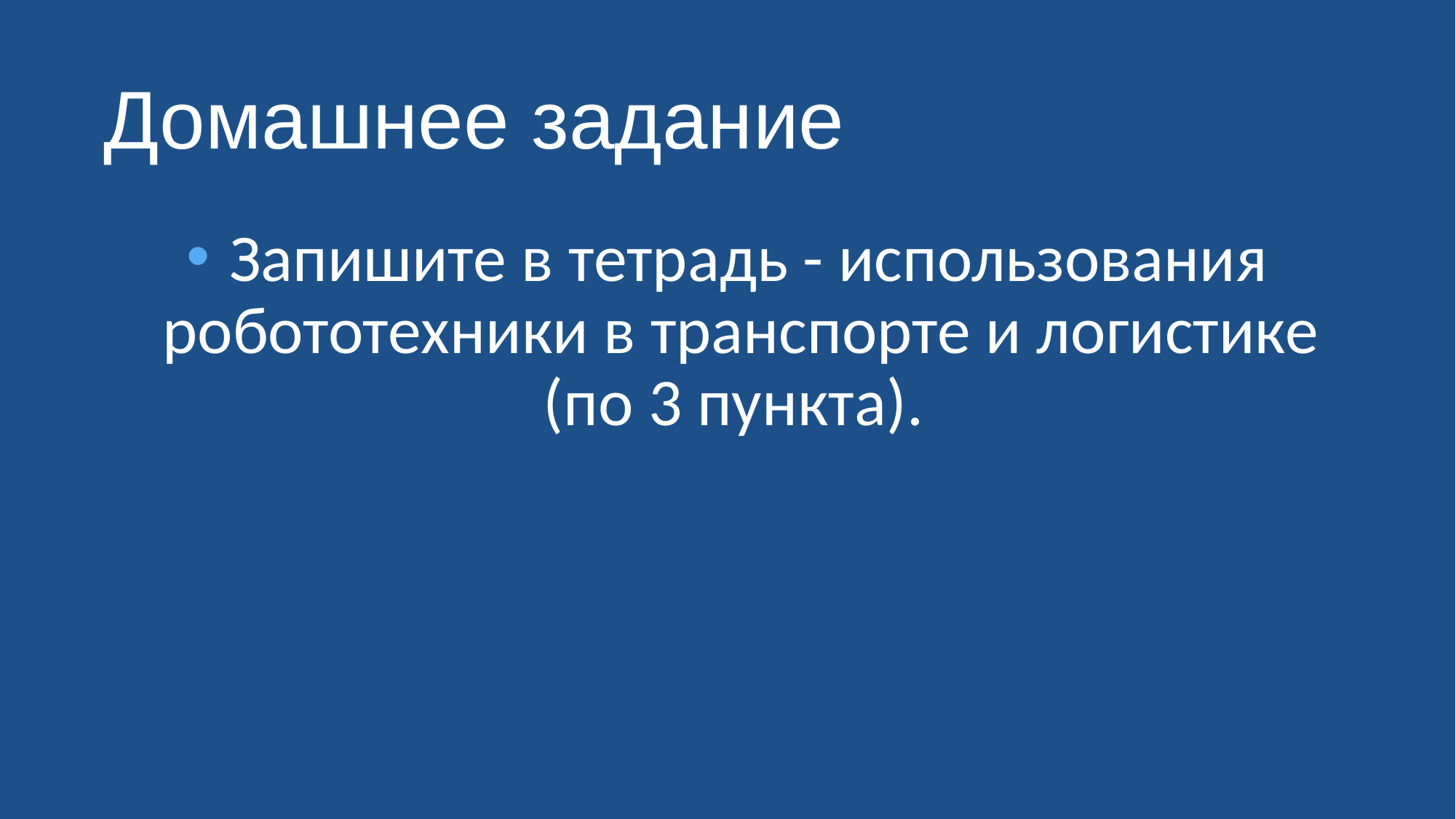

# Домашнее задание
 Запишите в тетрадь - использования робототехники в транспорте и логистике (по 3 пункта).